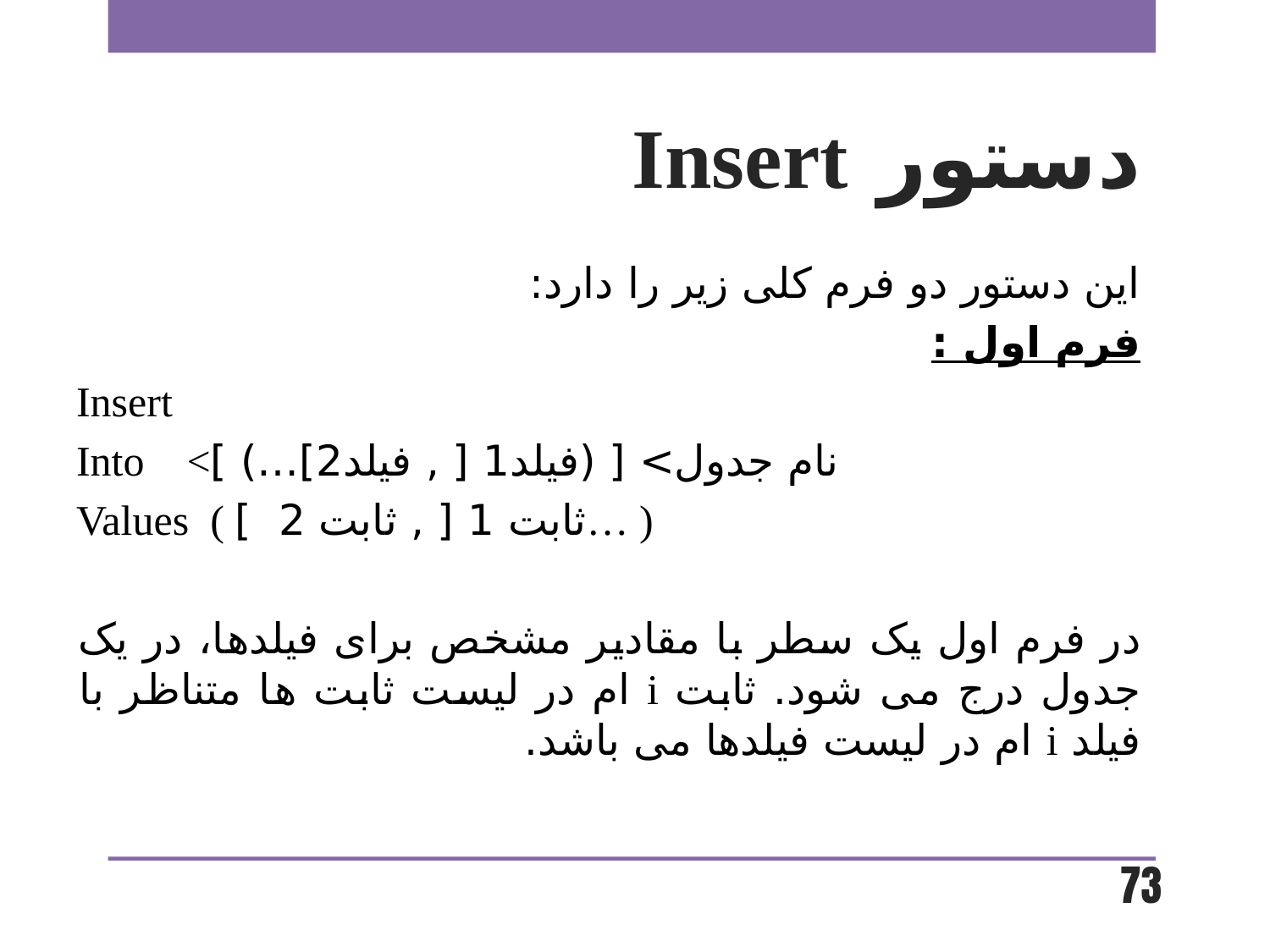

# دستور Insert
این دستور دو فرم کلی زیر را دارد:
فرم اول :
Insert
Into    <نام جدول> [ (فیلد1 [ , فیلد2]…) ]
Values  ( ثابت 1 [ , ثابت 2  ]… )

در فرم اول یک سطر با مقادیر مشخص برای فیلدها، در یک جدول درج می شود. ثابت i ام در لیست ثابت ها متناظر با فیلد i ام در لیست فیلدها می باشد.

73